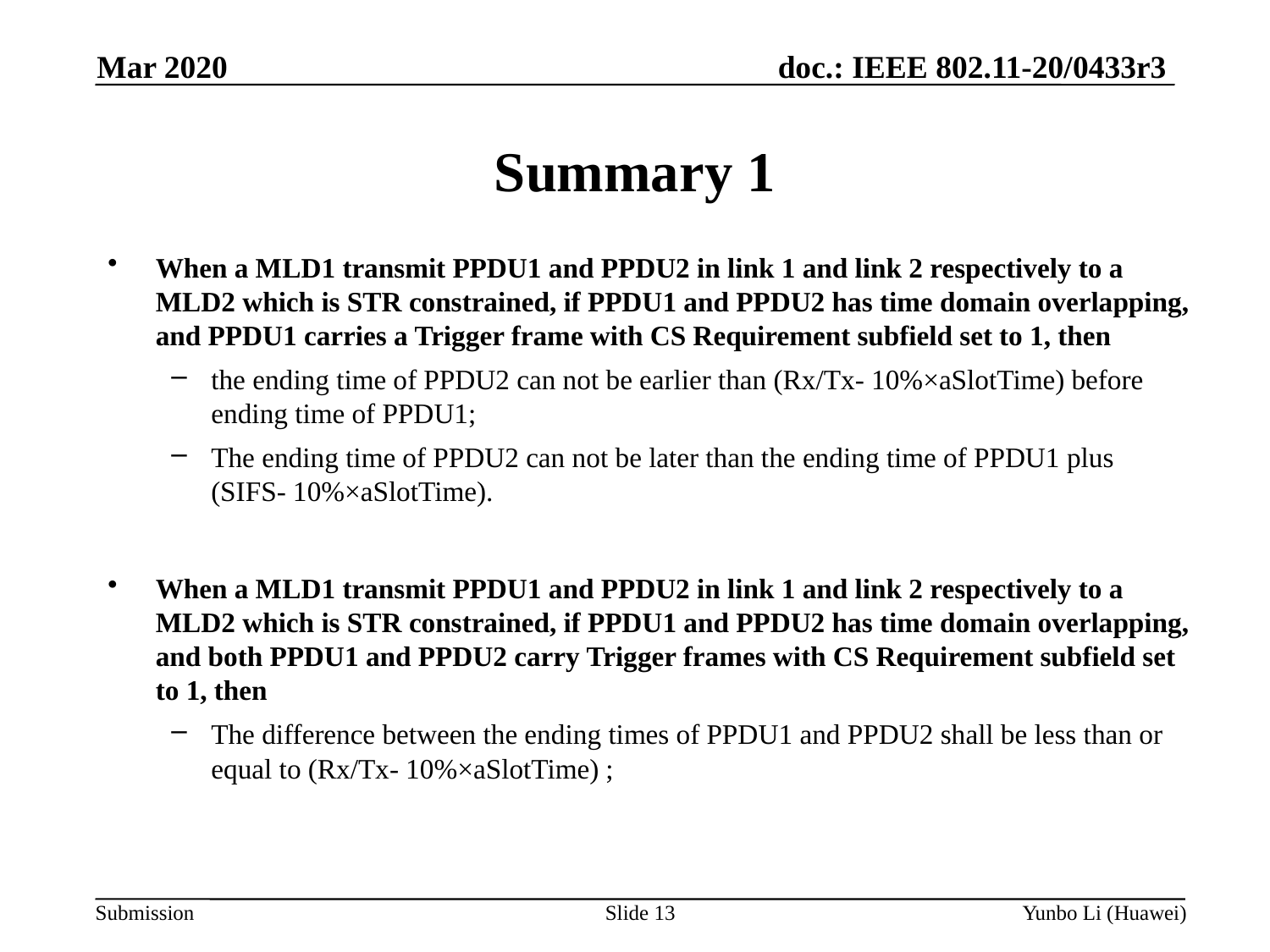

Mar 2020
Summary 1
When a MLD1 transmit PPDU1 and PPDU2 in link 1 and link 2 respectively to a MLD2 which is STR constrained, if PPDU1 and PPDU2 has time domain overlapping, and PPDU1 carries a Trigger frame with CS Requirement subfield set to 1, then
the ending time of PPDU2 can not be earlier than (Rx/Tx- 10%×aSlotTime) before ending time of PPDU1;
The ending time of PPDU2 can not be later than the ending time of PPDU1 plus (SIFS- 10%×aSlotTime).

When a MLD1 transmit PPDU1 and PPDU2 in link 1 and link 2 respectively to a MLD2 which is STR constrained, if PPDU1 and PPDU2 has time domain overlapping, and both PPDU1 and PPDU2 carry Trigger frames with CS Requirement subfield set to 1, then
The difference between the ending times of PPDU1 and PPDU2 shall be less than or equal to (Rx/Tx- 10%×aSlotTime) ;

Slide 13
Yunbo Li (Huawei)